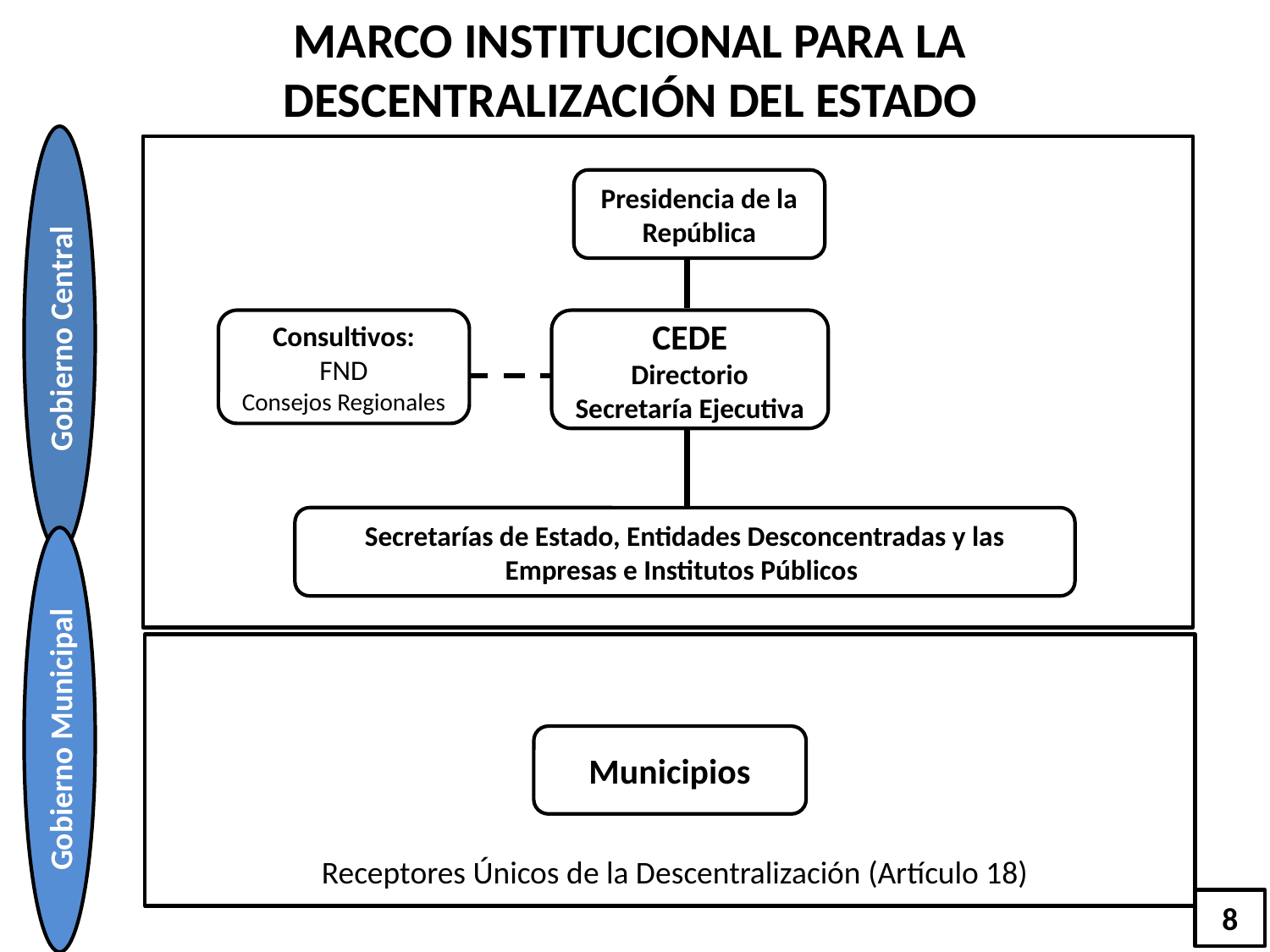

# MARCO INSTITUCIONAL PARA LA DESCENTRALIZACIÓN DEL ESTADO

Presidencia de la República
Consultivos:
FND
Consejos Regionales
CEDE
Directorio
Secretaría Ejecutiva
Secretarías de Estado, Entidades Desconcentradas y las Empresas e Institutos Públicos
Gobierno Central

Gobierno Municipal
Municipios
Receptores Únicos de la Descentralización (Artículo 18)
8